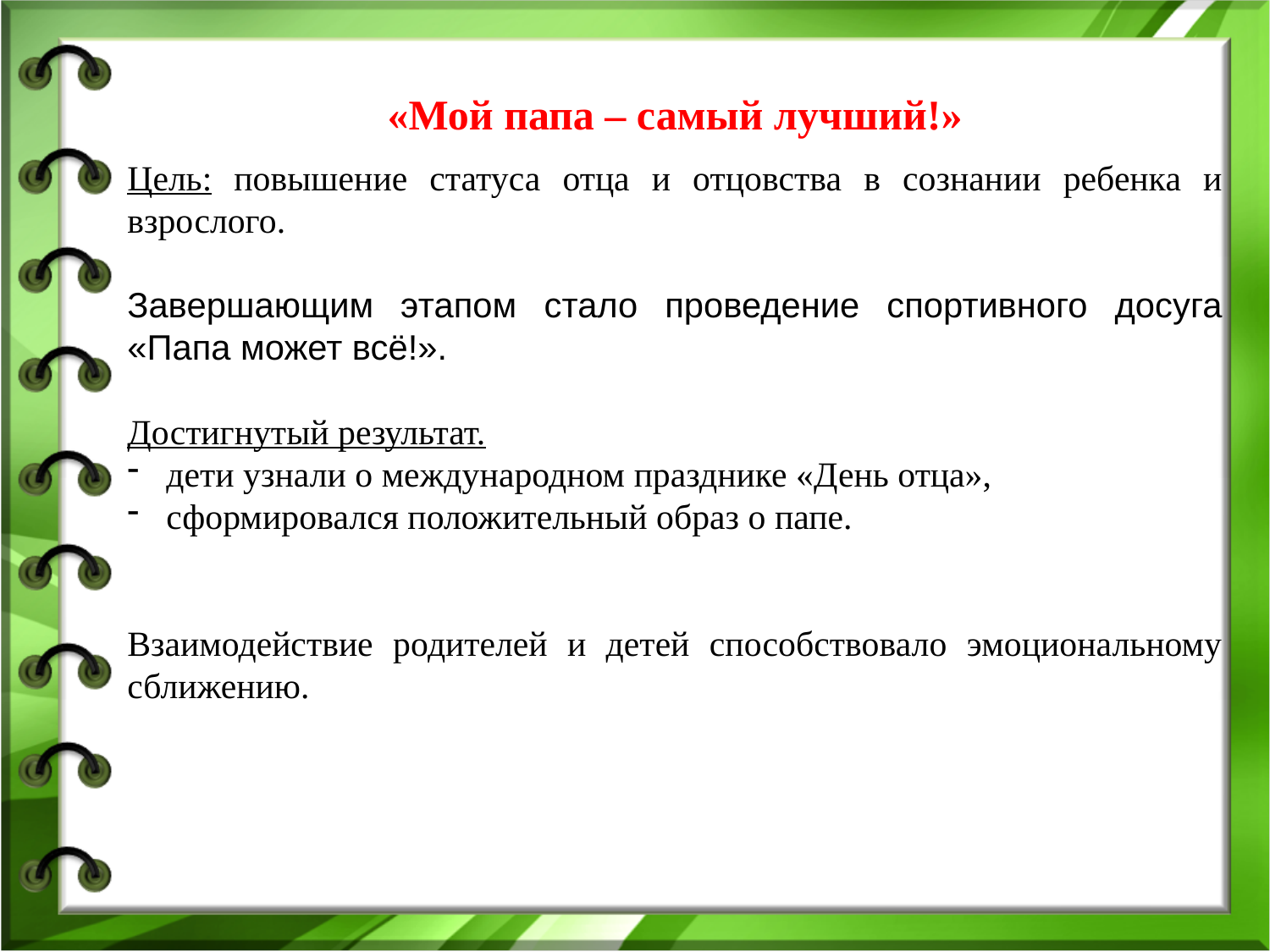

«Мой папа – самый лучший!»

Цель: повышение статуса отца и отцовства в сознании ребенка и взрослого.

Завершающим этапом стало проведение спортивного досуга «Папа может всё!».

Достигнутый результат.
 дети узнали о международном празднике «День отца»,
 сформировался положительный образ о папе.

Взаимодействие родителей и детей способствовало эмоциональному сближению.